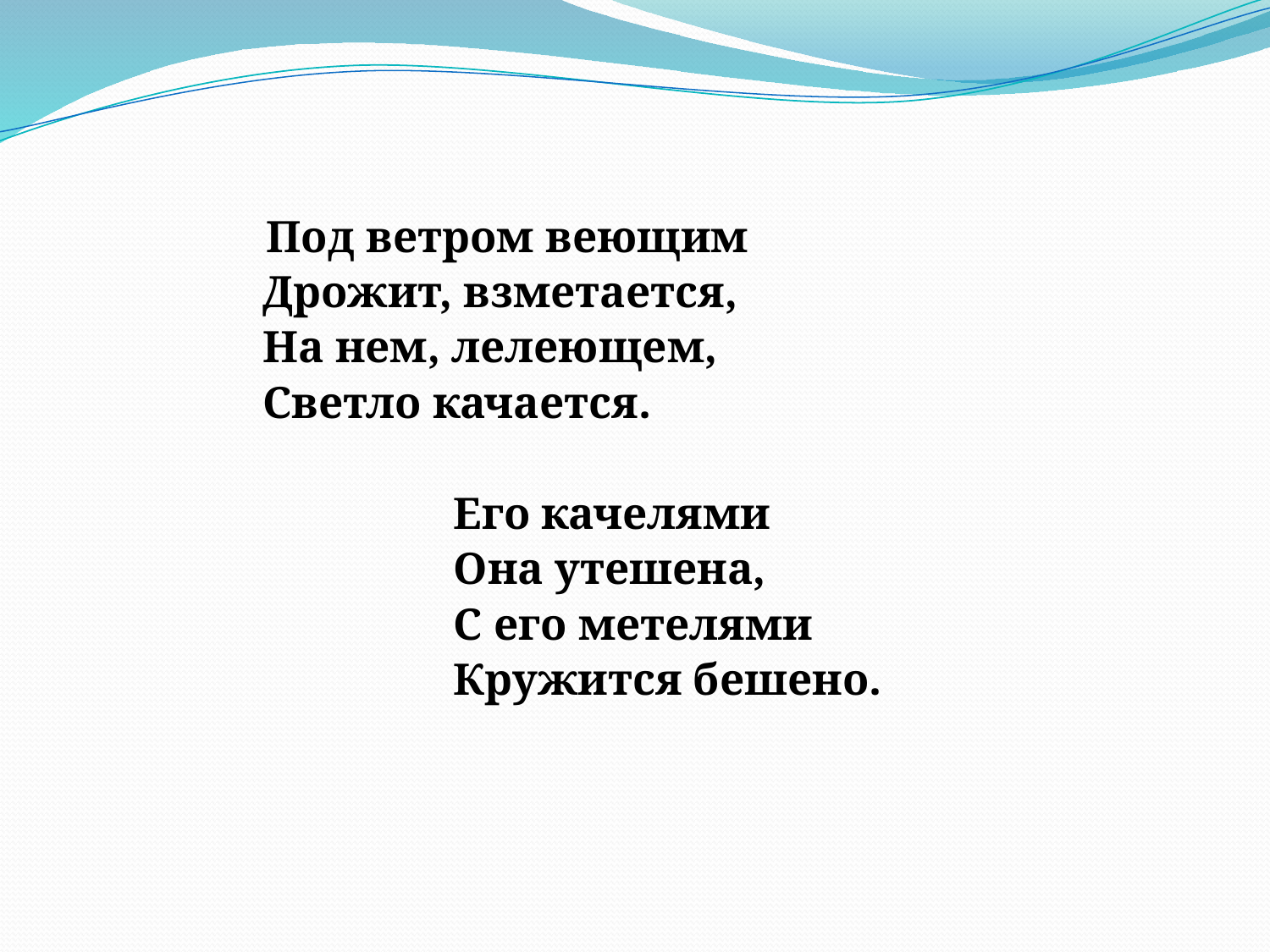

#

             Под ветром веющим
           Дрожит, взметается,
           На нем, лелеющем,
           Светло качается.

                            Его качелями
                            Она утешена,
                            С его метелями
                            Кружится бешено.